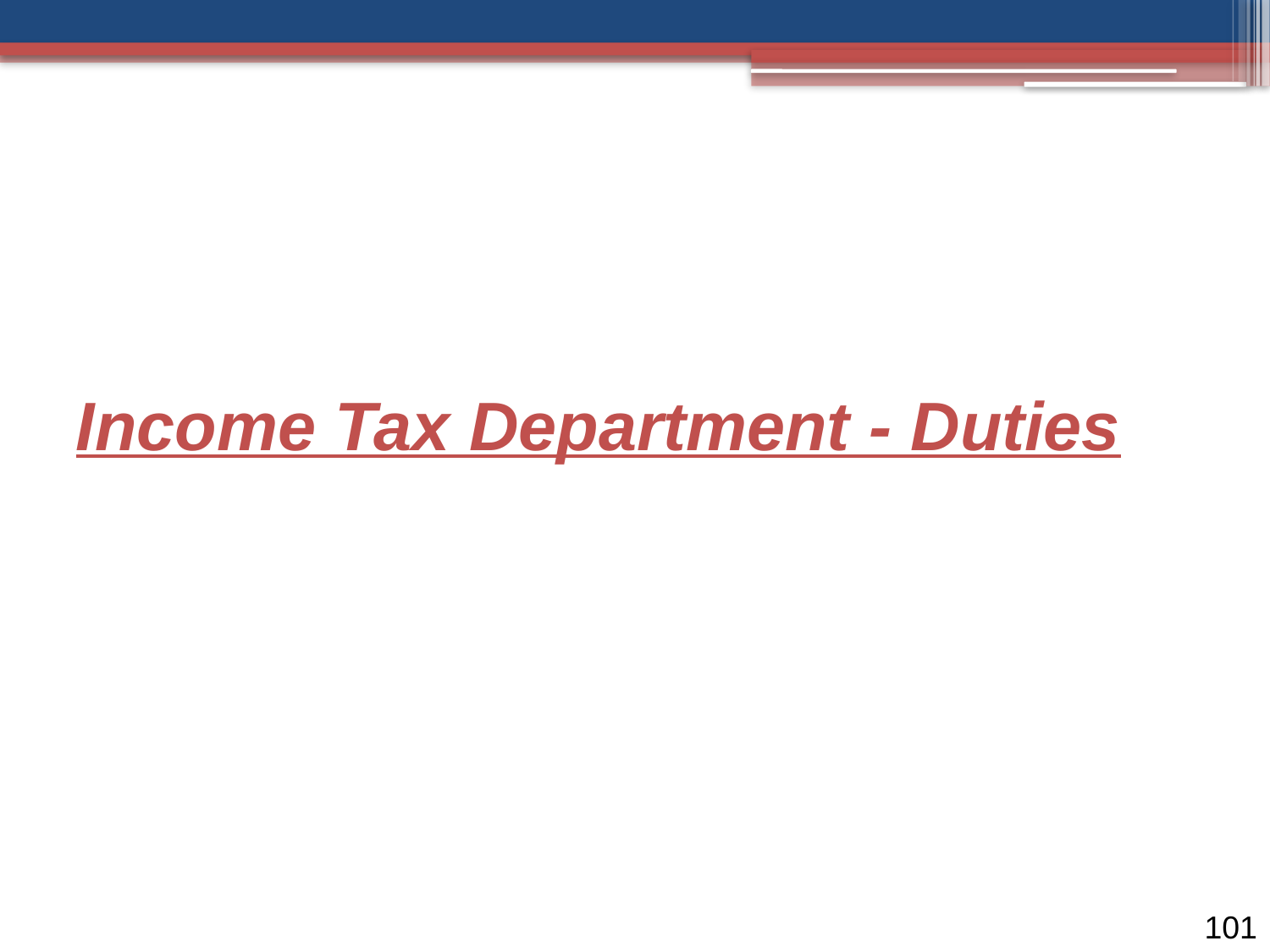

# Income Tax Department - Duties
101